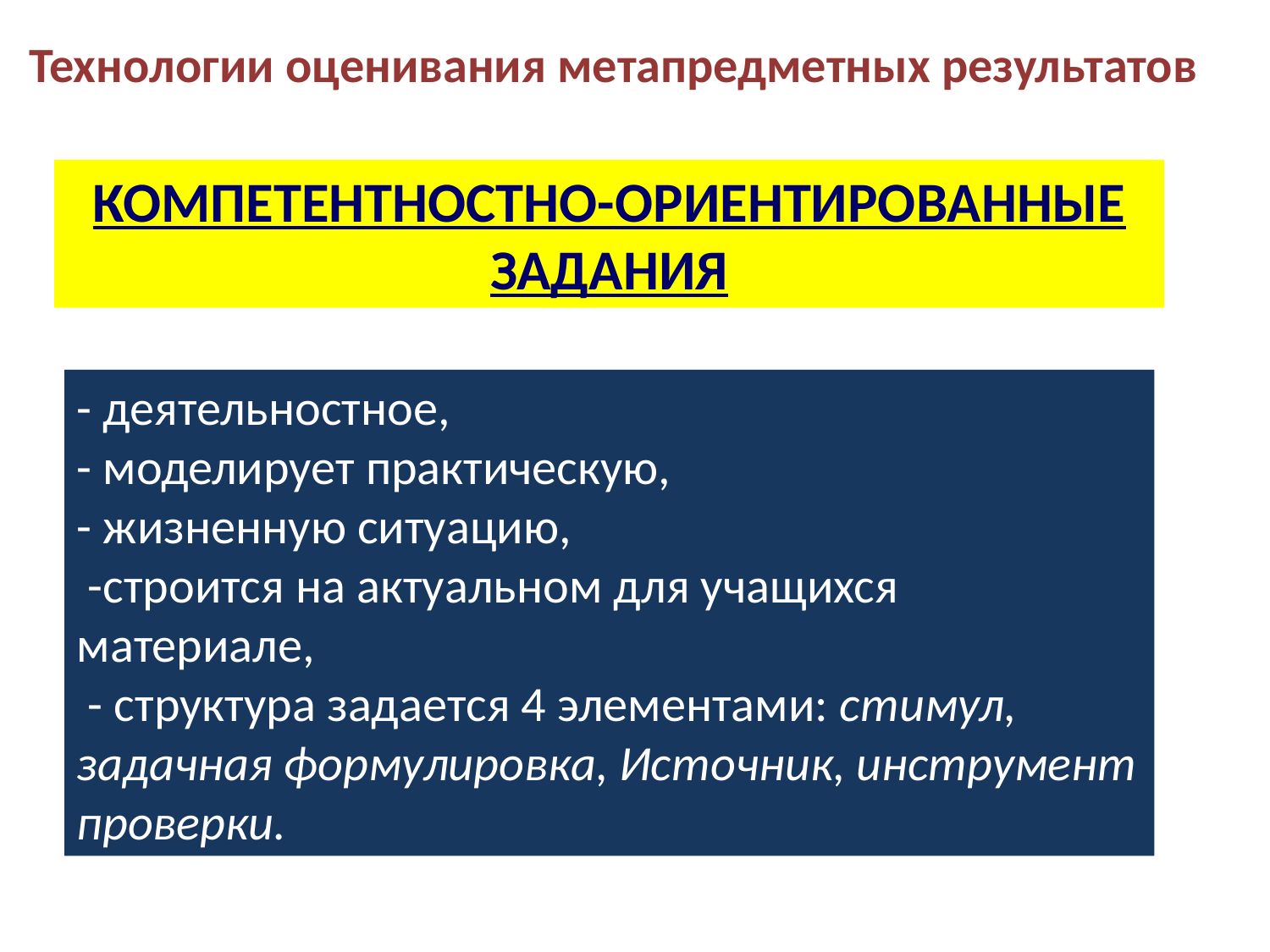

# Технологии оценивания метапредметных результатов
КОМПЕТЕНТНОСТНО-ОРИЕНТИРОВАННЫЕ ЗАДАНИЯ
- деятельностное,
- моделирует практическую,
- жизненную ситуацию,
 -строится на актуальном для учащихся материале,
 - структура задается 4 элементами: стимул, задачная формулировка, Источник, инструмент проверки.